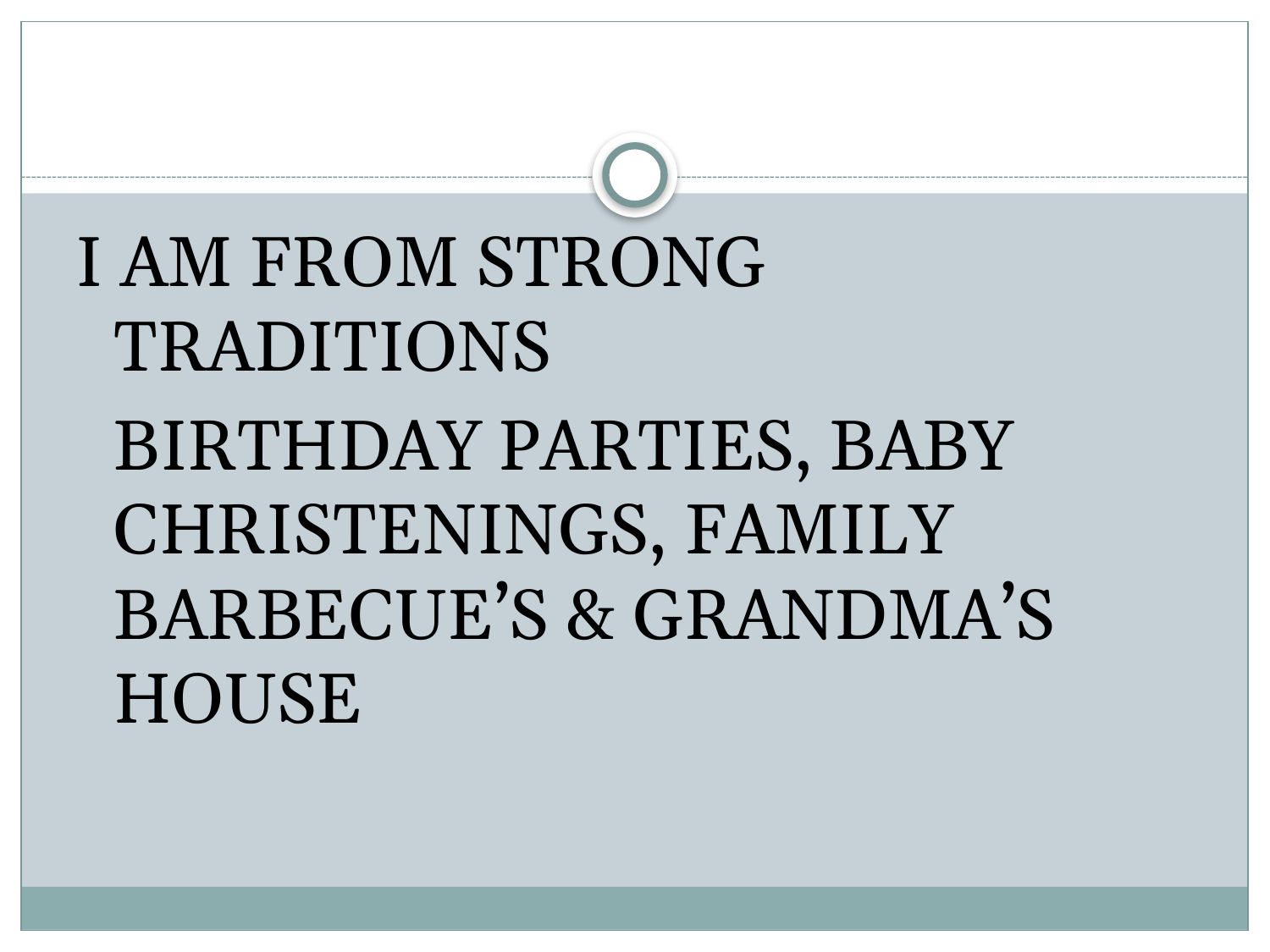

I AM FROM STRONG TRADITIONS
	BIRTHDAY PARTIES, BABY CHRISTENINGS, FAMILY BARBECUE’S & GRANDMA’S HOUSE